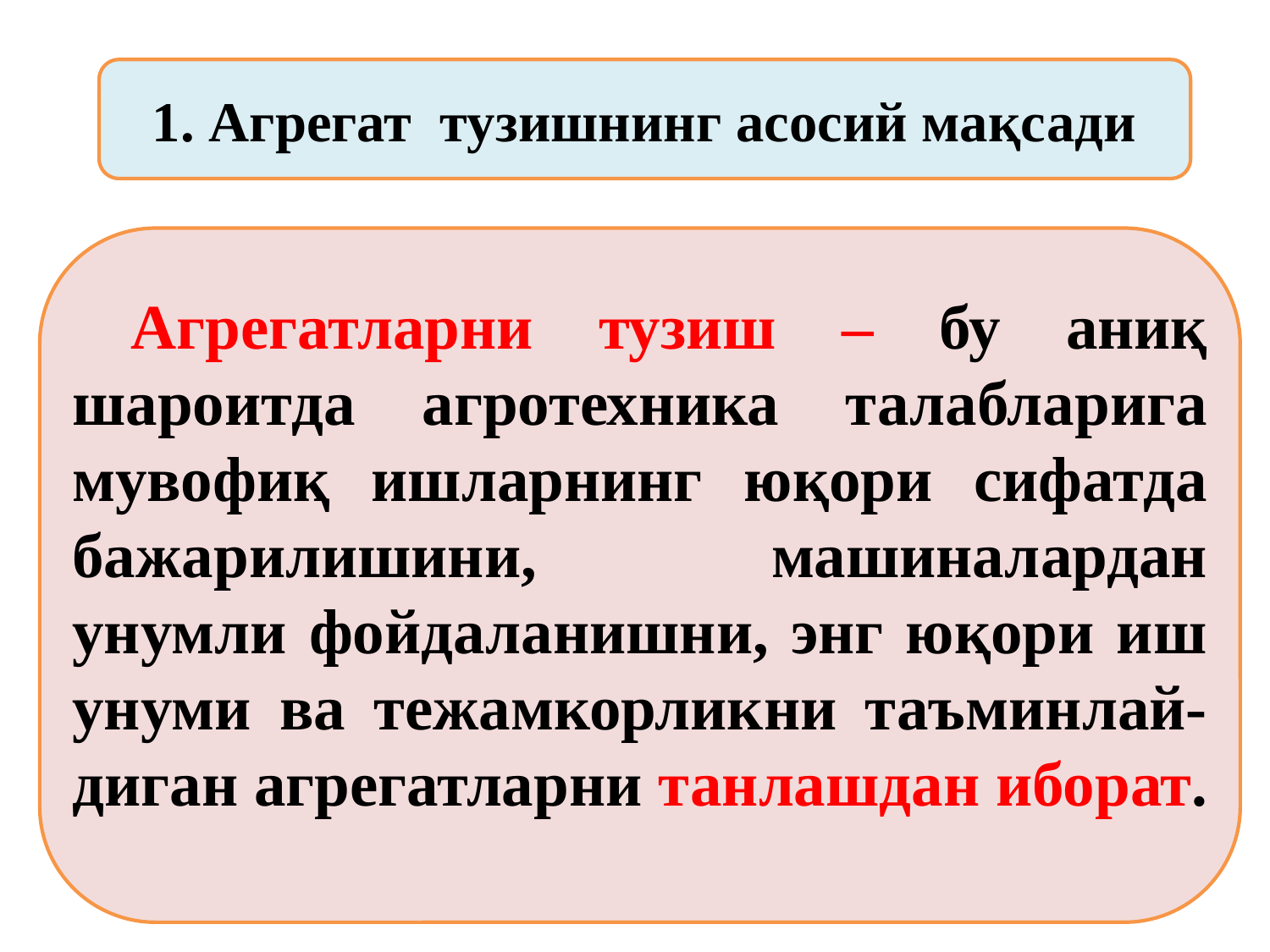

1. Агрегат  тузишнинг асосий мақсади

 Агрегатларни тузиш – бу аниқ шароитда агротехника талабларига мувофиқ ишларнинг юқори сифатда бажарилишини, машиналардан унумли фойдаланишни, энг юқори иш унуми ва тежамкорликни таъминлай-диган агрегатларни танлашдан иборат.